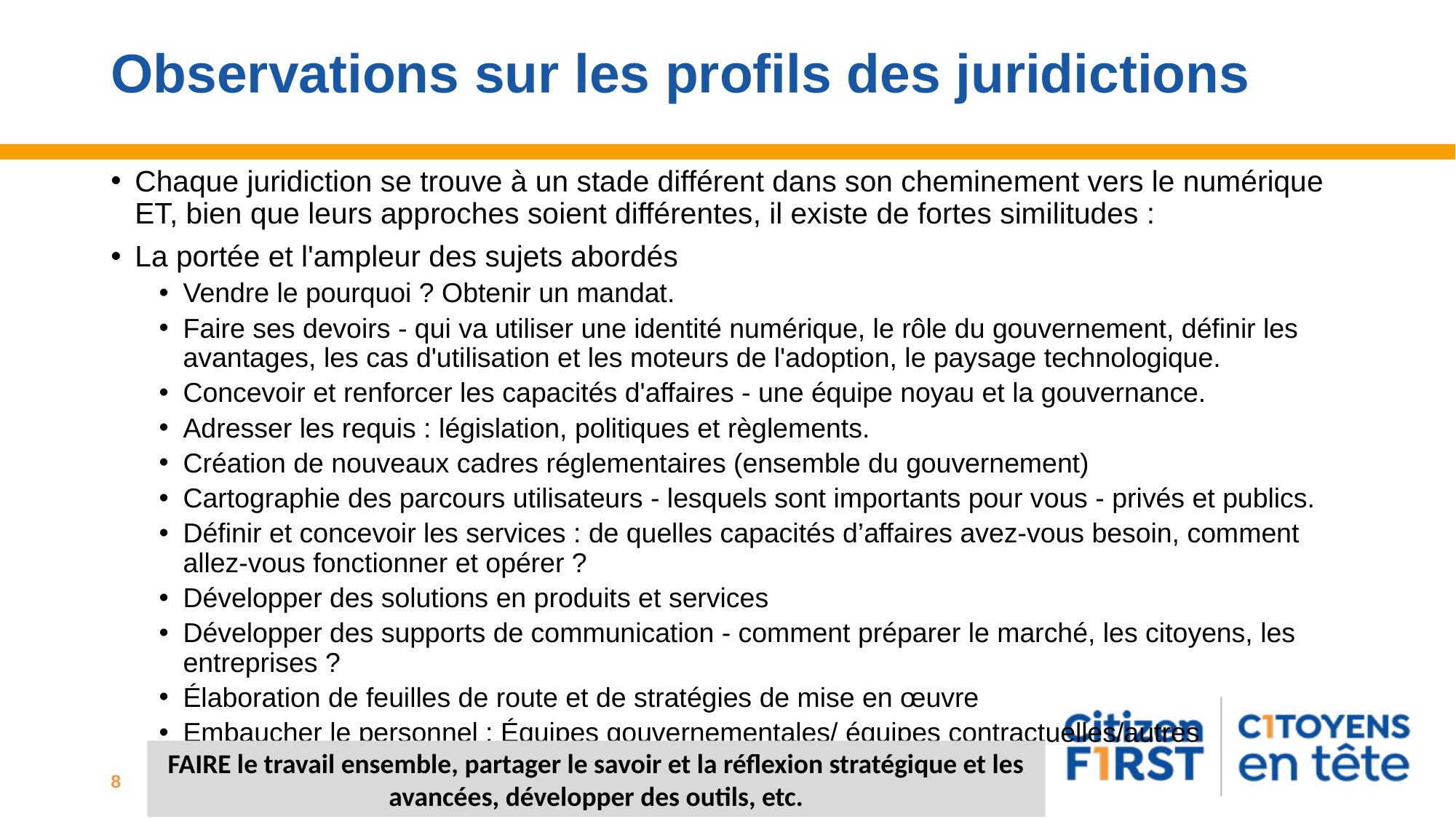

# Observations sur les profils des juridictions
Chaque juridiction se trouve à un stade différent dans son cheminement vers le numérique ET, bien que leurs approches soient différentes, il existe de fortes similitudes :
La portée et l'ampleur des sujets abordés
Vendre le pourquoi ? Obtenir un mandat.
Faire ses devoirs - qui va utiliser une identité numérique, le rôle du gouvernement, définir les avantages, les cas d'utilisation et les moteurs de l'adoption, le paysage technologique.
Concevoir et renforcer les capacités d'affaires - une équipe noyau et la gouvernance.
Adresser les requis : législation, politiques et règlements.
Création de nouveaux cadres réglementaires (ensemble du gouvernement)
Cartographie des parcours utilisateurs - lesquels sont importants pour vous - privés et publics.
Définir et concevoir les services : de quelles capacités d’affaires avez-vous besoin, comment allez-vous fonctionner et opérer ?
Développer des solutions en produits et services
Développer des supports de communication - comment préparer le marché, les citoyens, les entreprises ?
Élaboration de feuilles de route et de stratégies de mise en œuvre
Embaucher le personnel : Équipes gouvernementales/ équipes contractuelles/autres
FAIRE le travail ensemble, partager le savoir et la réflexion stratégique et les avancées, développer des outils, etc.
8